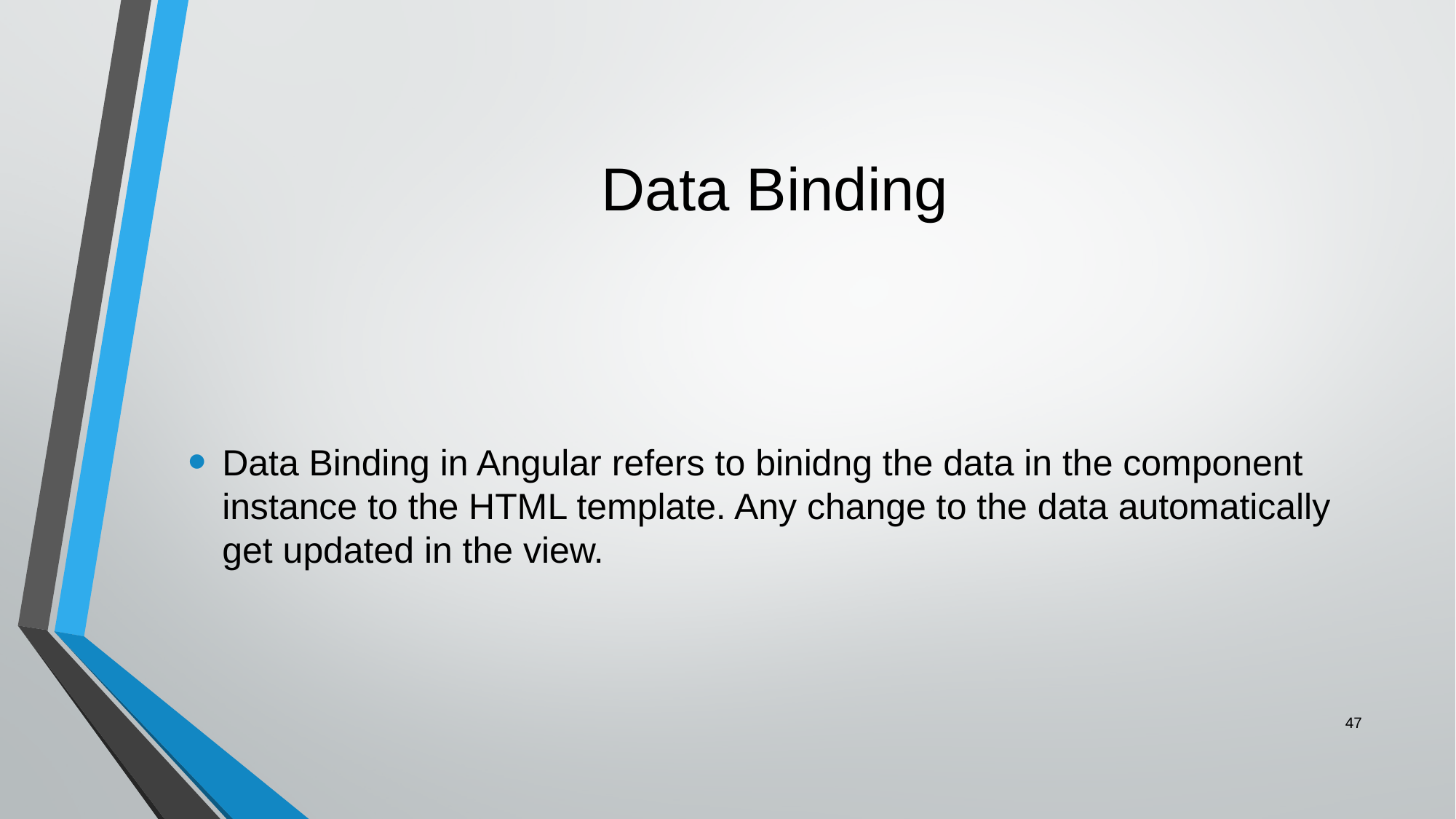

# Data Binding
Data Binding in Angular refers to binidng the data in the component instance to the HTML template. Any change to the data automatically get updated in the view.
47